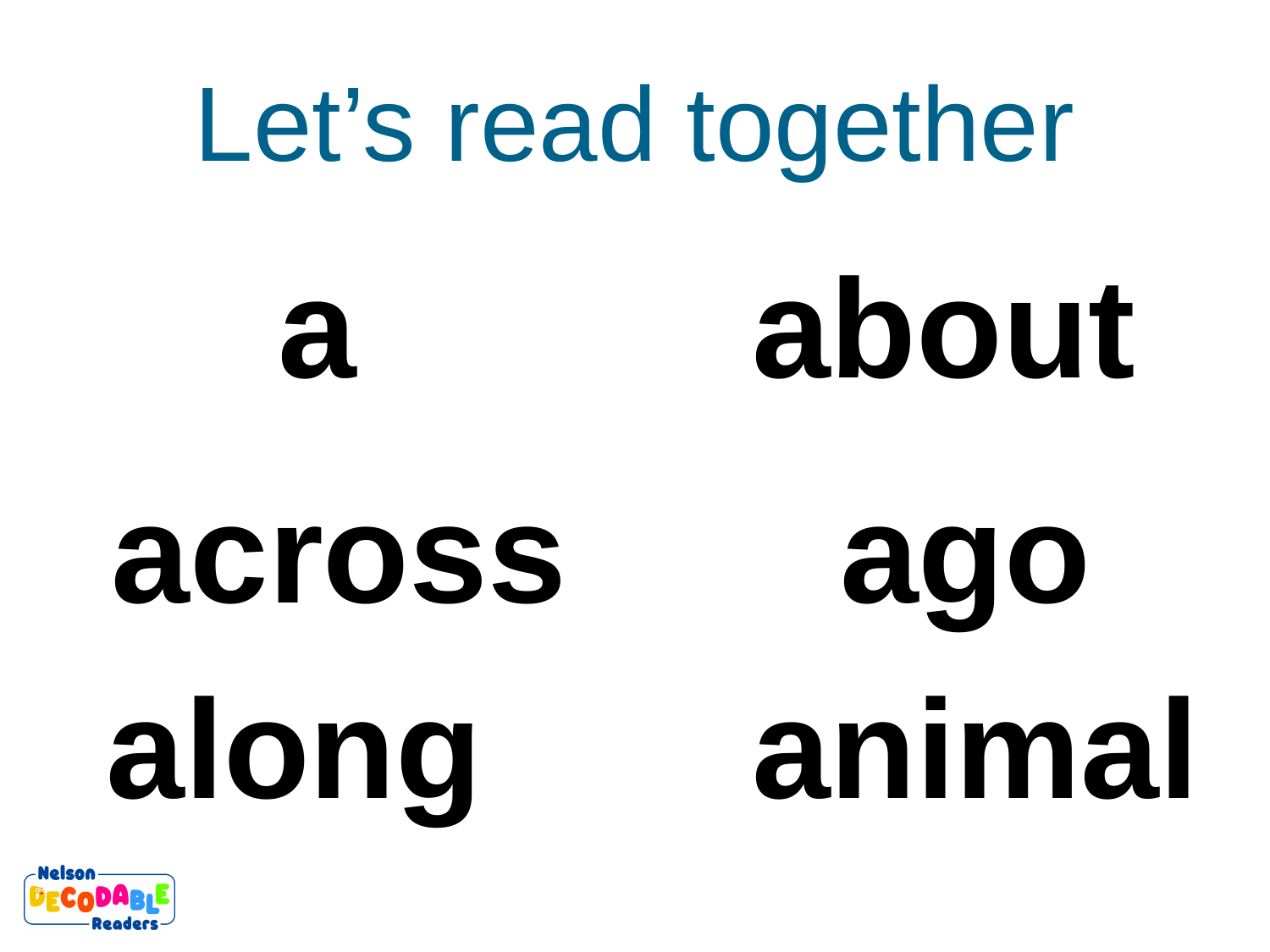

Let’s read together
a
about
across
ago
animal
along